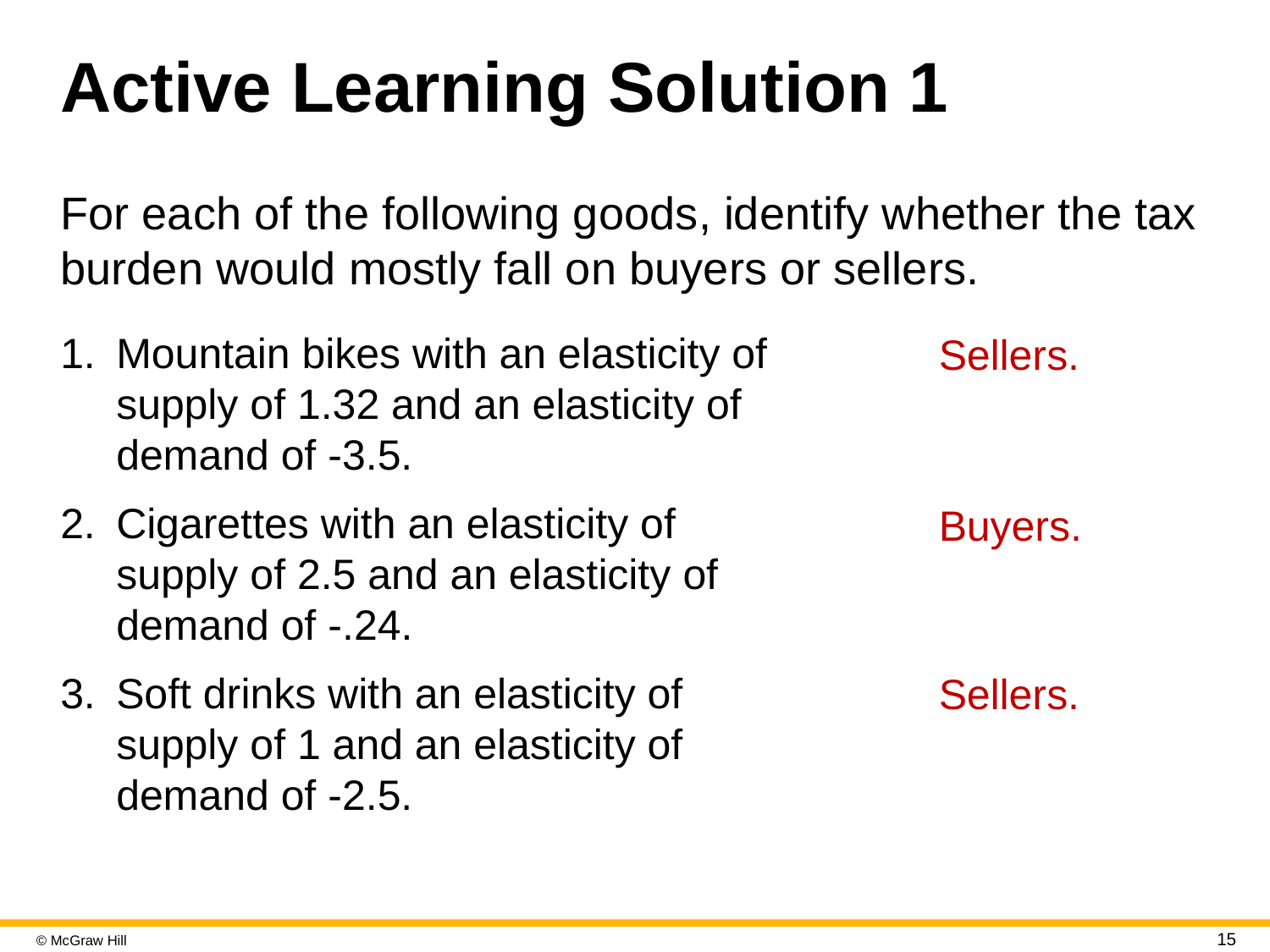

# Active Learning Solution 1
For each of the following goods, identify whether the tax burden would mostly fall on buyers or sellers.
Mountain bikes with an elasticity of supply of 1.32 and an elasticity of demand of -3.5.
Cigarettes with an elasticity of supply of 2.5 and an elasticity of demand of -.24.
Soft drinks with an elasticity of supply of 1 and an elasticity of demand of -2.5.
Sellers.
Buyers.
Sellers.